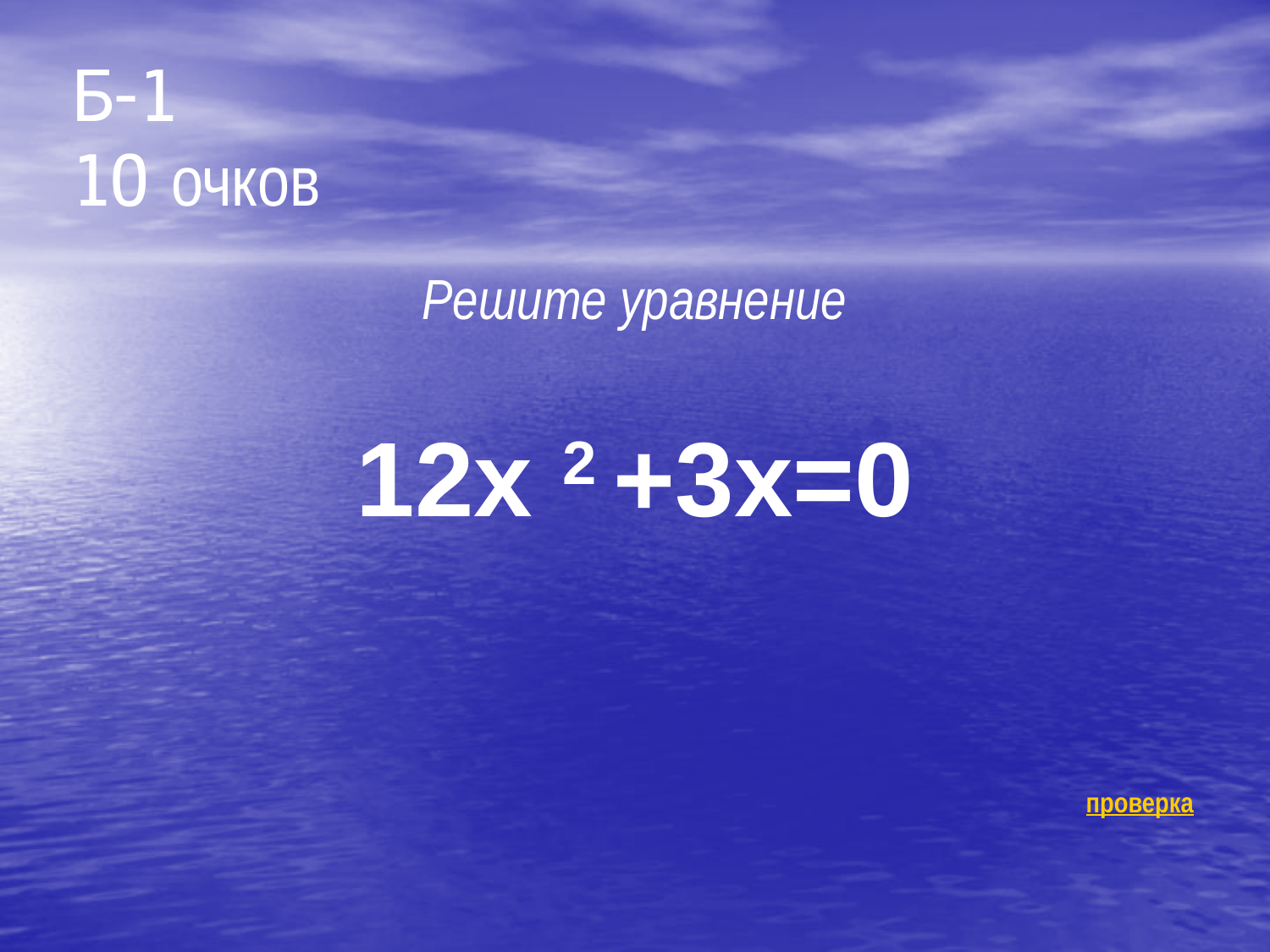

# Б-1 10 очков
Решите уравнение

12х 2 +3х=0

проверка